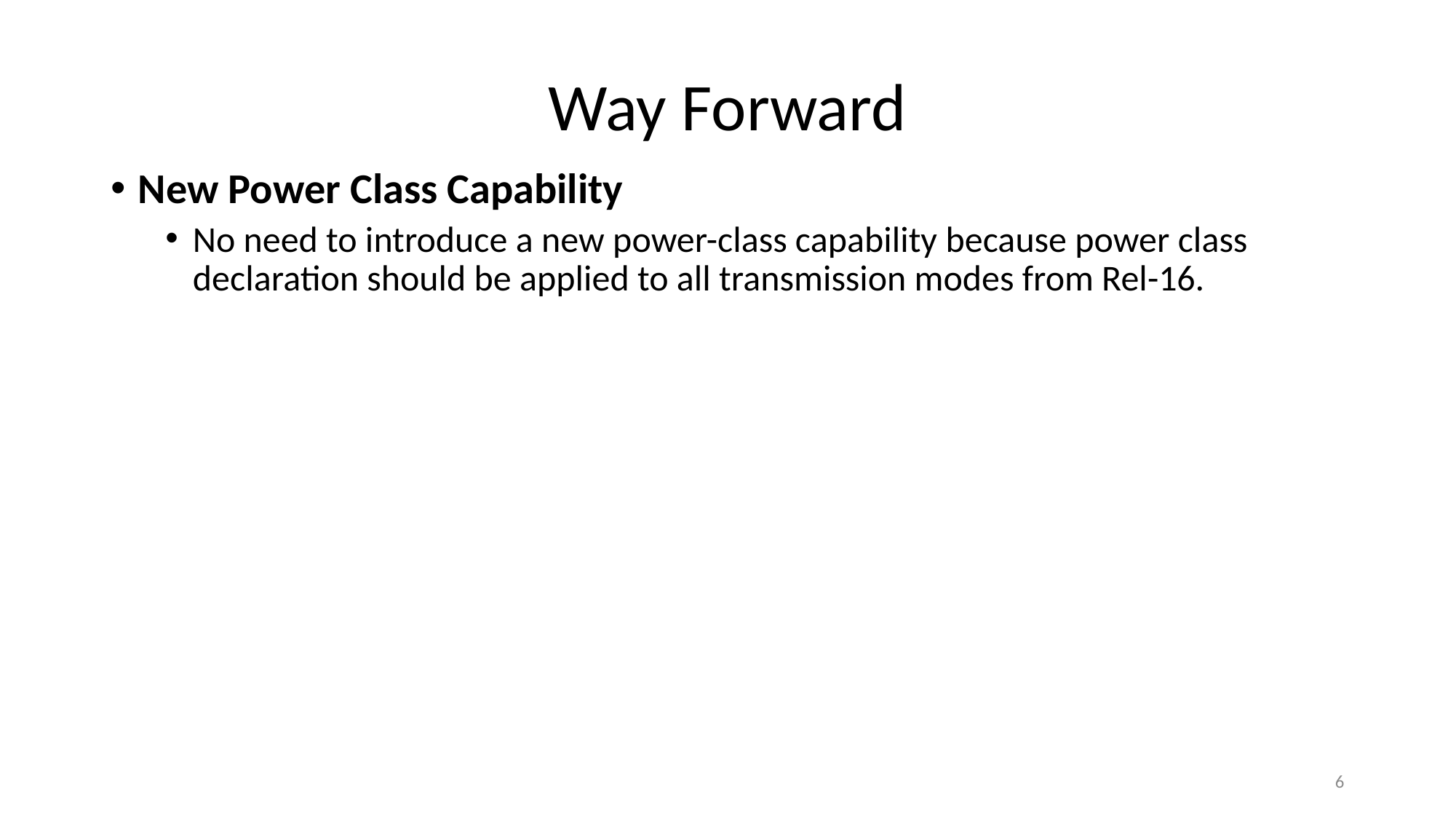

# Way Forward
New Power Class Capability
No need to introduce a new power-class capability because power class declaration should be applied to all transmission modes from Rel-16.

6